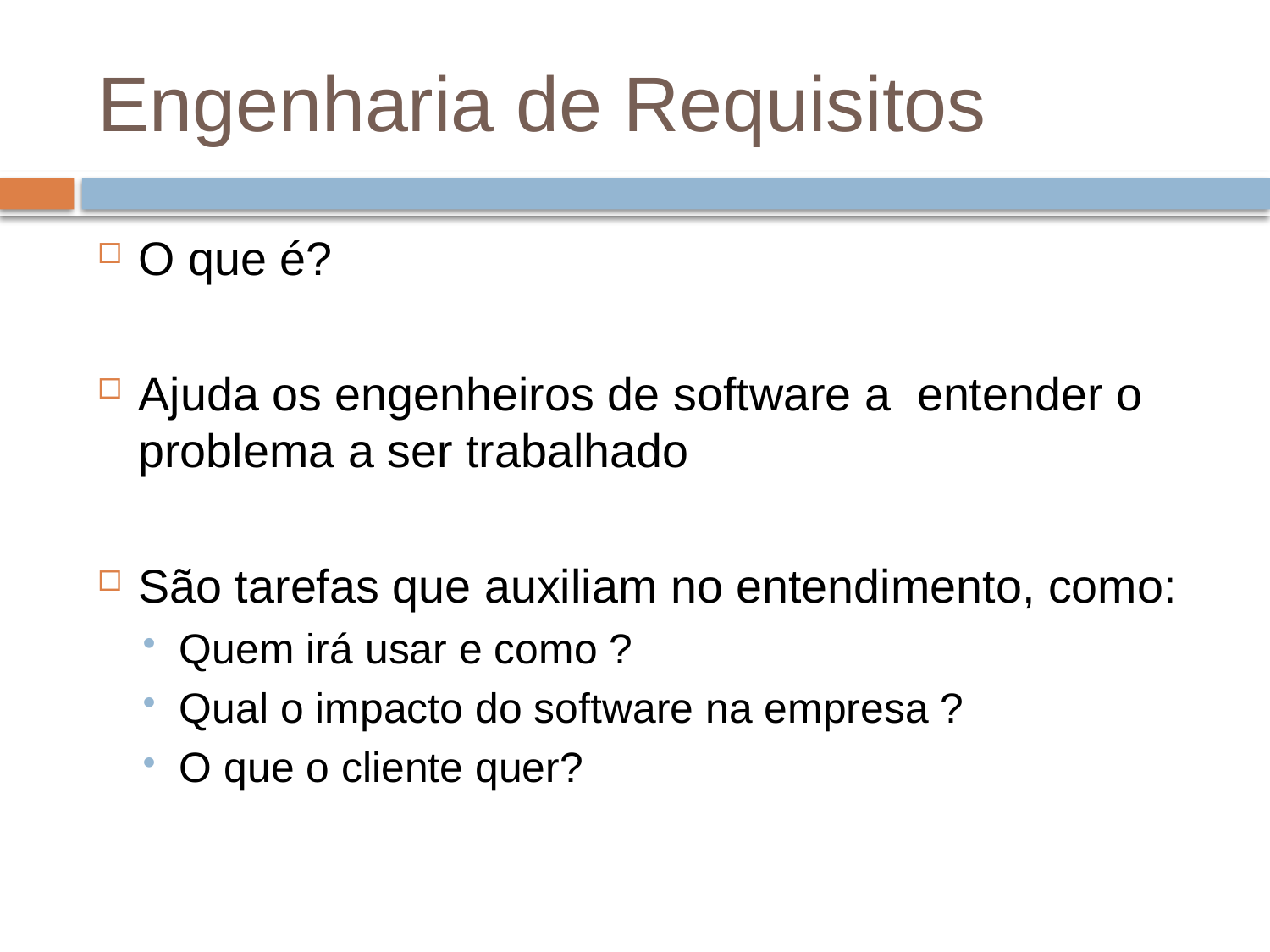

# Engenharia de Requisitos
O que é?

Ajuda os engenheiros de software a  entender o problema a ser trabalhado

São tarefas que auxiliam no entendimento, como:
Quem irá usar e como ?
Qual o impacto do software na empresa ?
O que o cliente quer?